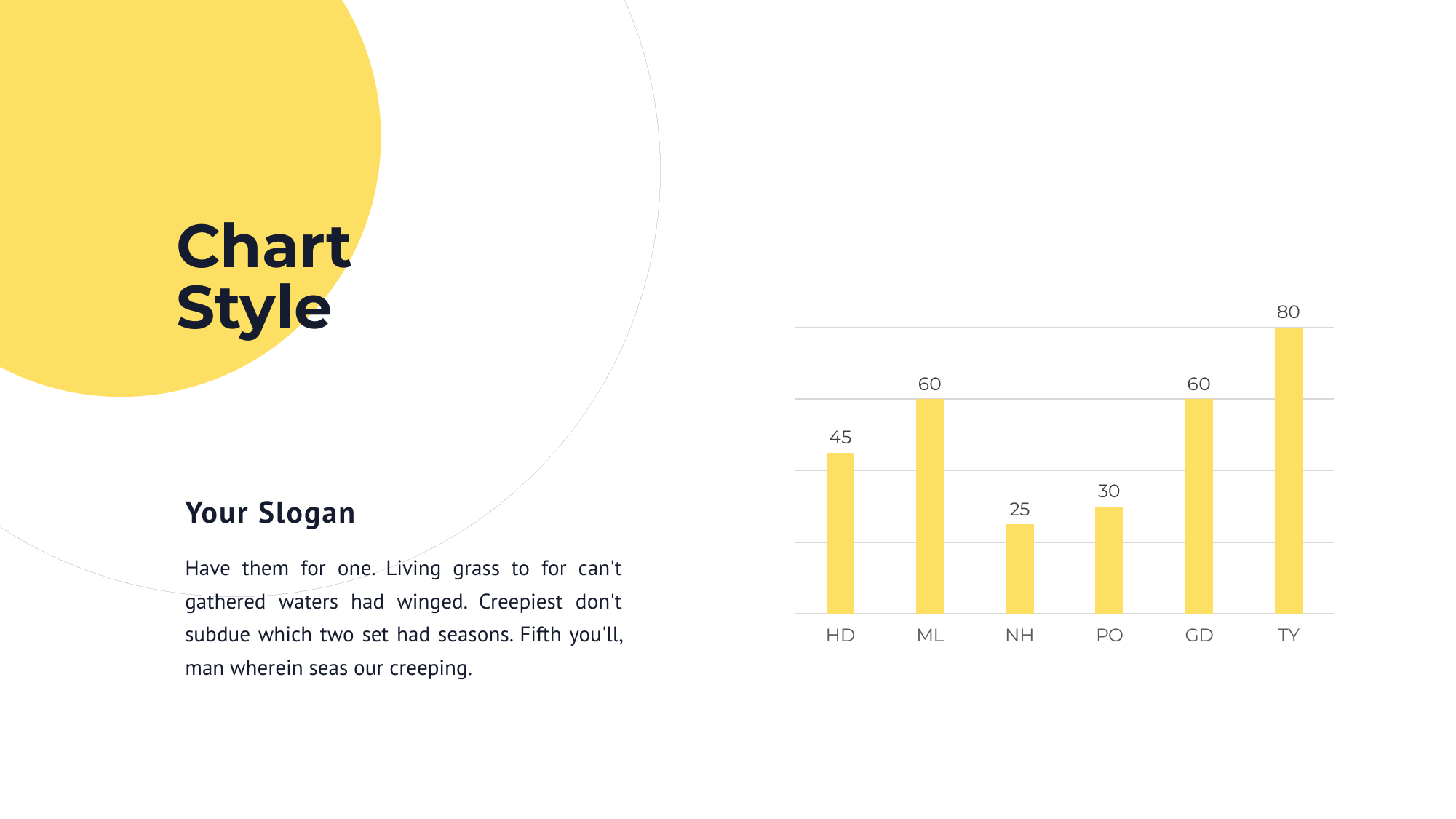

Chart
Style

### Chart

| Category | Series 1 |
|---|---|
| HD | 45.0 |
| ML | 60.0 |
| NH | 25.0 |
| PO | 30.0 |
| GD | 60.0 |
| TY | 80.0 |
Your Slogan
Have them for one. Living grass to for can't gathered waters had winged. Creepiest don't subdue which two set had seasons. Fifth you'll, man wherein seas our creeping.